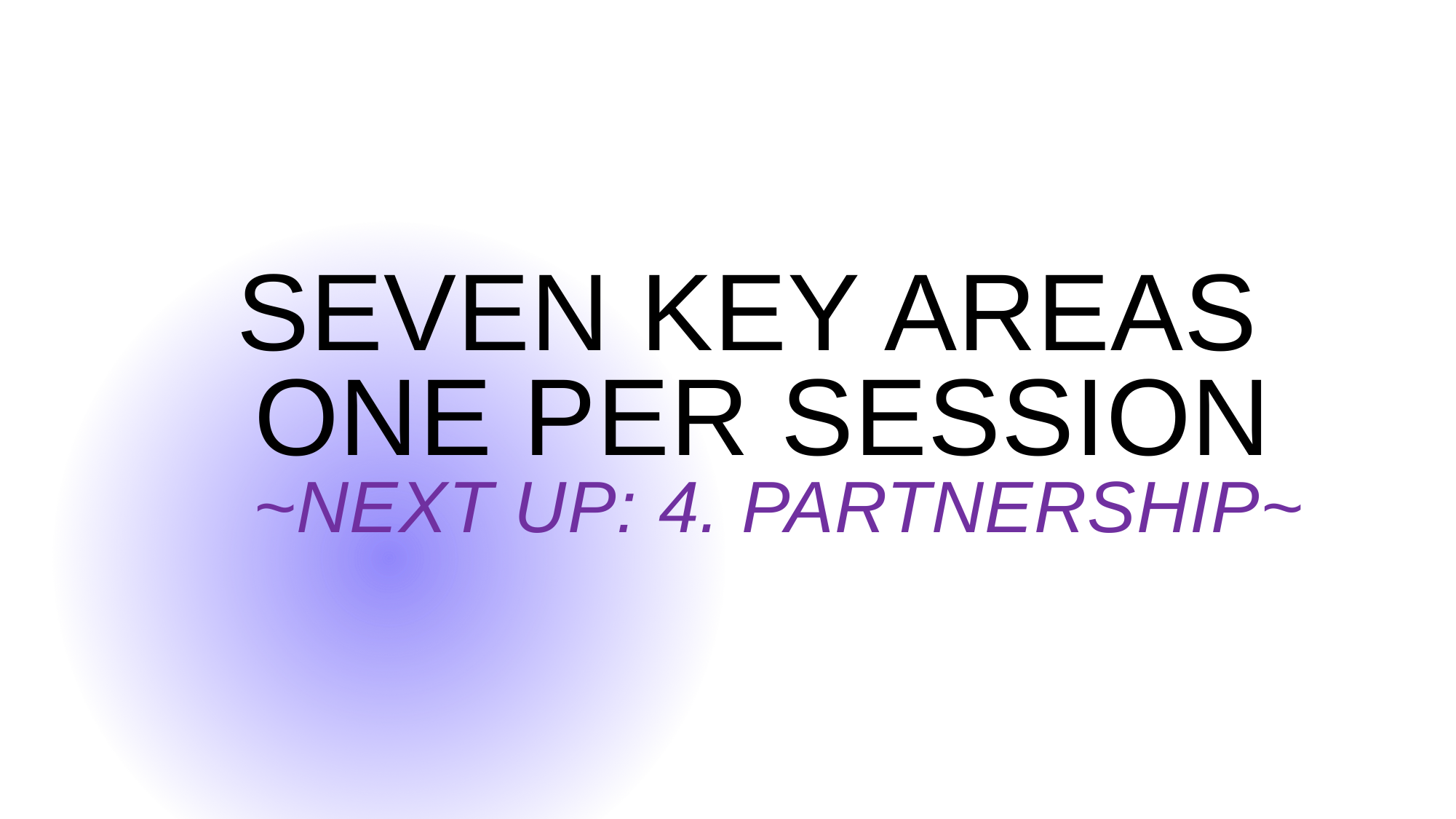

# Seven Key Areas   One Per SessioN ~Next Up: 4. Partnership~